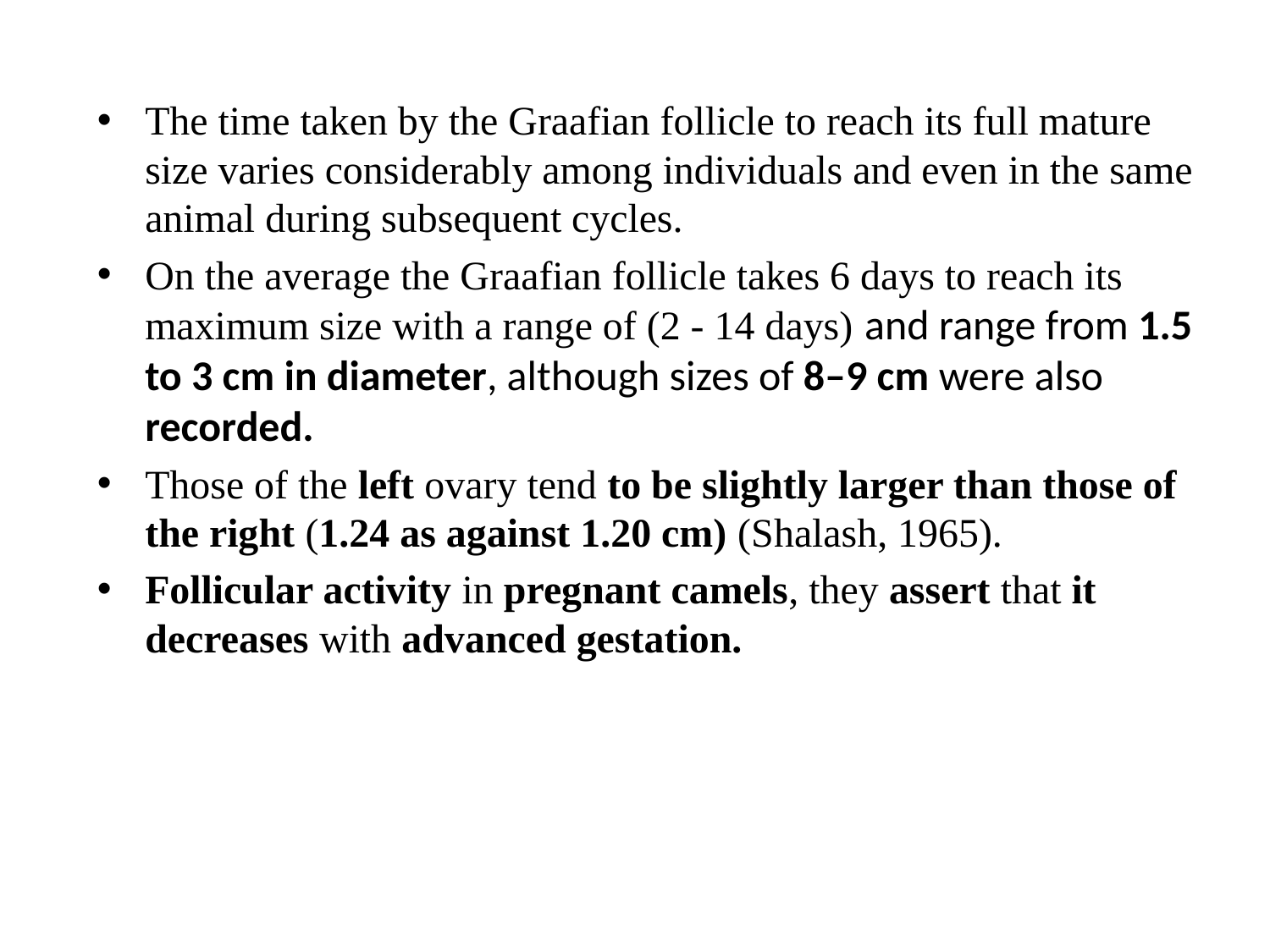

The time taken by the Graafian follicle to reach its full mature size varies considerably among individuals and even in the same animal during subsequent cycles.
On the average the Graafian follicle takes 6 days to reach its maximum size with a range of (2 - 14 days) and range from 1.5 to 3 cm in diameter, although sizes of 8–9 cm were also recorded.
Those of the left ovary tend to be slightly larger than those of the right (1.24 as against 1.20 cm) (Shalash, 1965).
Follicular activity in pregnant camels, they assert that it decreases with advanced gestation.